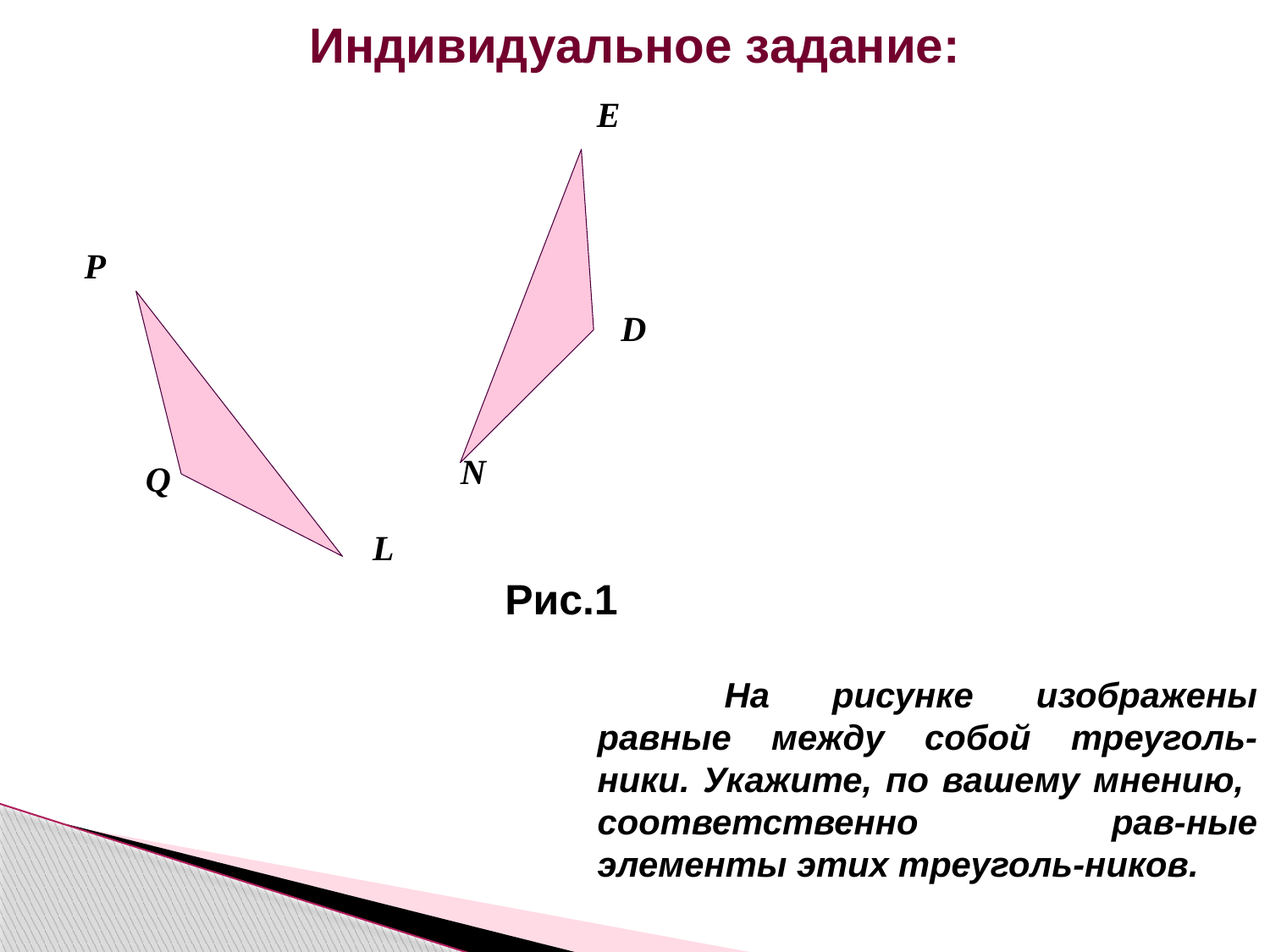

# Индивидуальное задание:
E
P

D

N
Q
L
Рис.1

	На рисунке изображены равные между собой треуголь-ники. Укажите, по вашему мнению,  соответственно рав-ные элементы этих треуголь-ников.